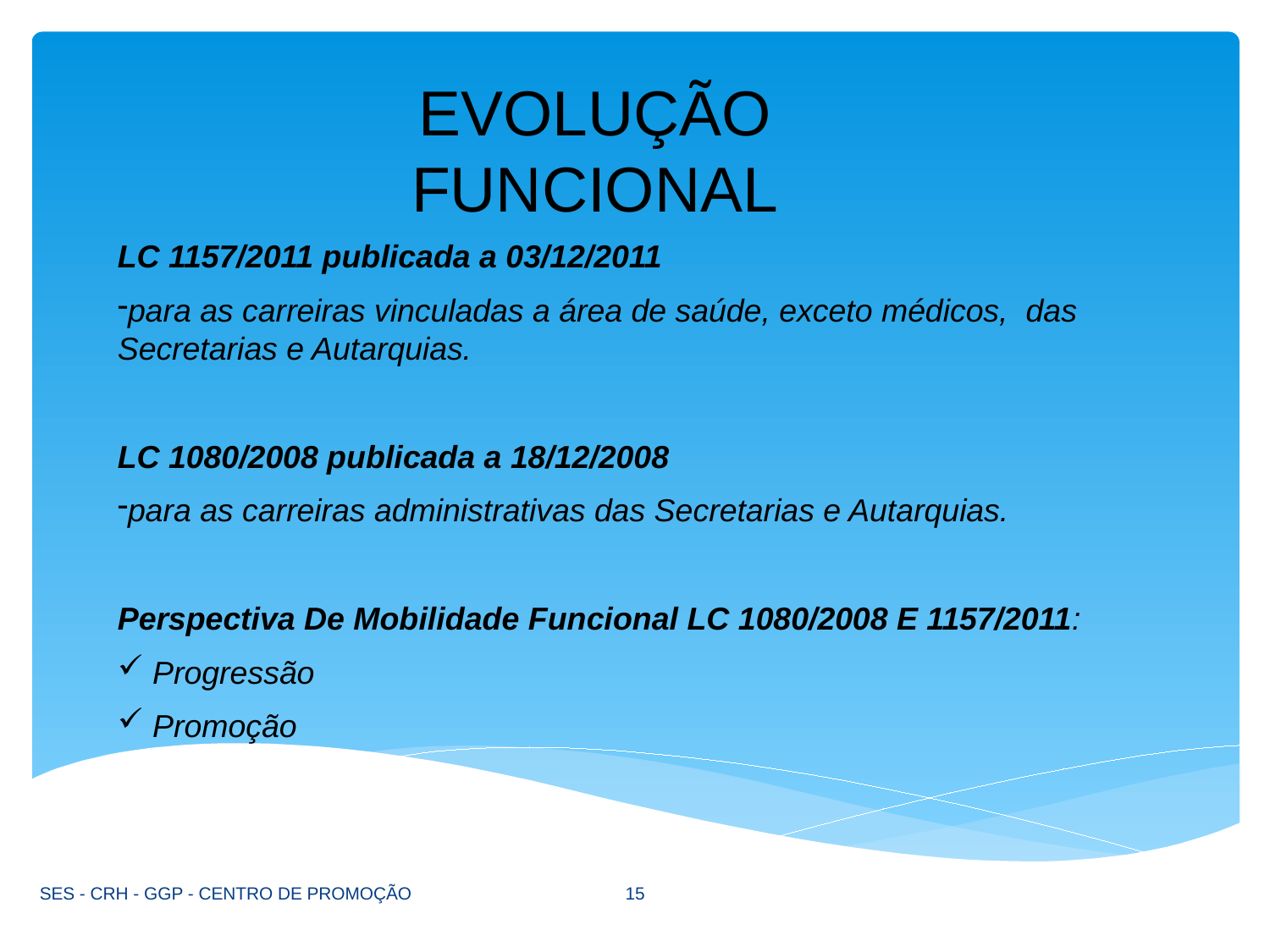

EVOLUÇÃO FUNCIONAL

LC 1157/2011 publicada a 03/12/2011
para as carreiras vinculadas a área de saúde, exceto médicos,  das Secretarias e Autarquias.

LC 1080/2008 publicada a 18/12/2008
para as carreiras administrativas das Secretarias e Autarquias.

Perspectiva De Mobilidade Funcional LC 1080/2008 E 1157/2011:
 Progressão
 Promoção

15
SES - CRH - GGP - CENTRO DE PROMOÇÃO